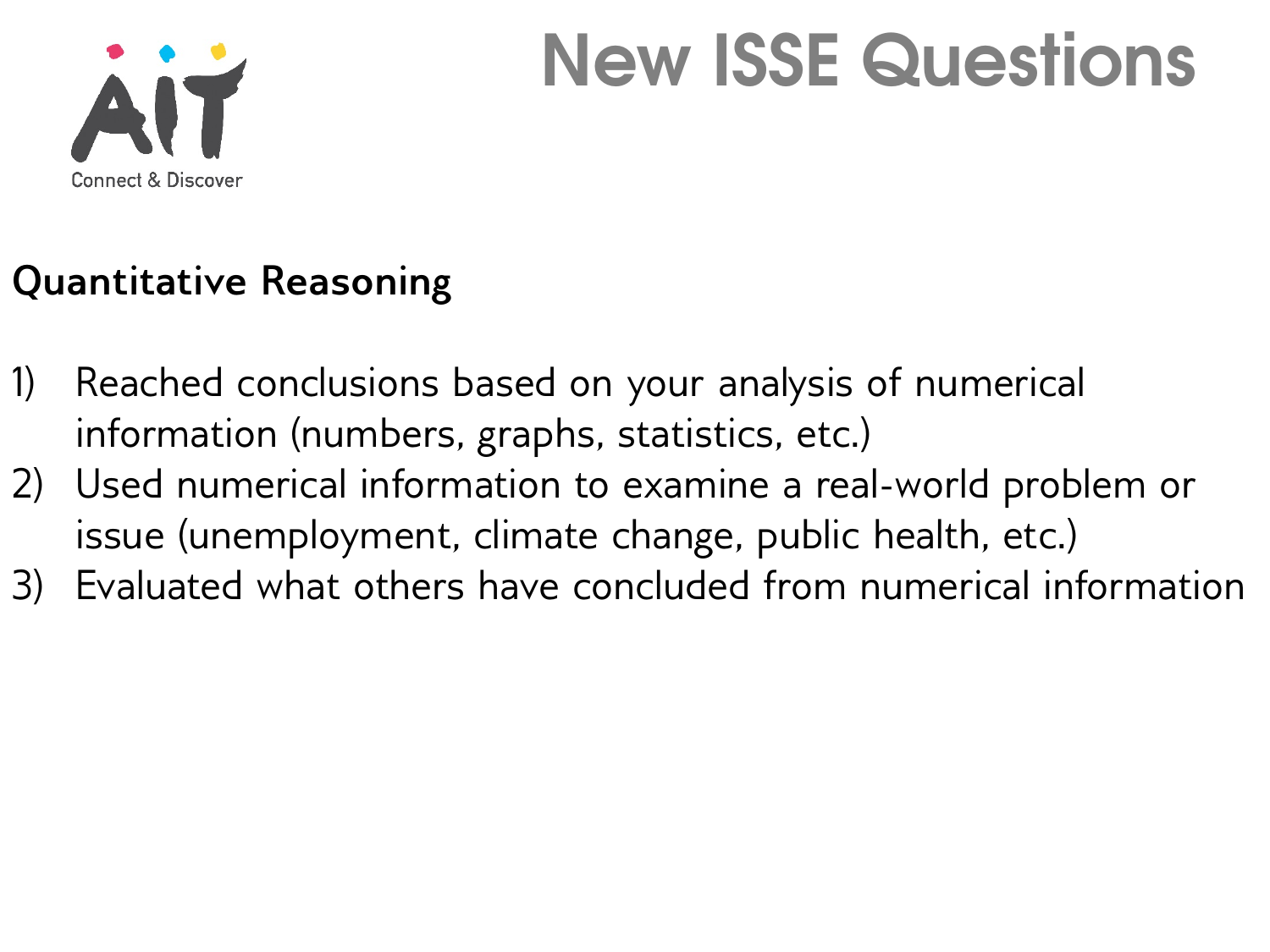

# New ISSE Questions
Quantitative Reasoning

Reached conclusions based on your analysis of numerical information (numbers, graphs, statistics, etc.)
Used numerical information to examine a real-world problem or issue (unemployment, climate change, public health, etc.)
Evaluated what others have concluded from numerical information